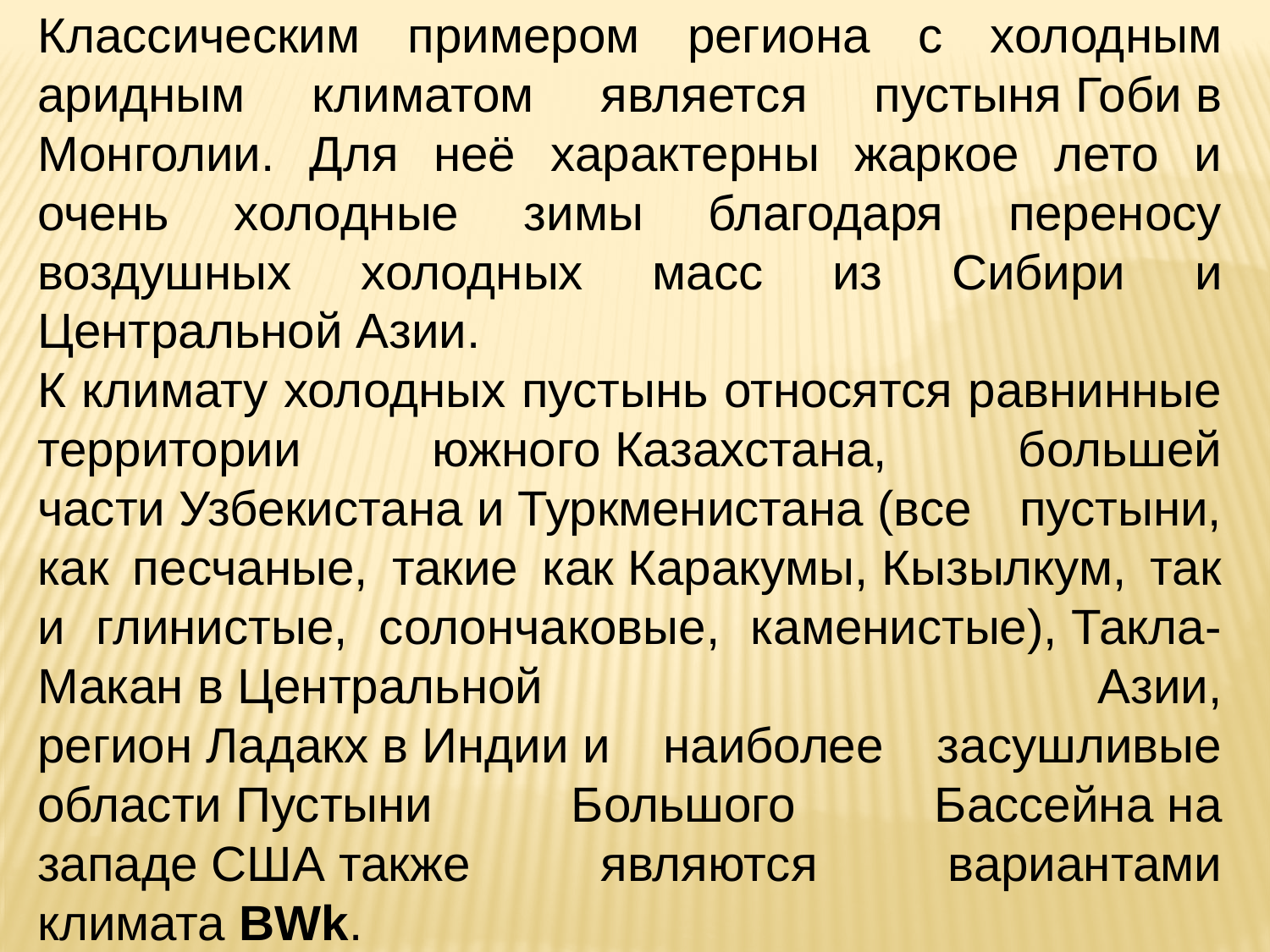

Классическим примером региона с холодным аридным климатом является пустыня Гоби в Монголии. Для неё характерны жаркое лето и очень холодные зимы благодаря переносу воздушных холодных масс из Сибири и Центральной Азии.
К климату холодных пустынь относятся равнинные территории южного Казахстана, большей части Узбекистана и Туркменистана (все пустыни, как песчаные, такие как Каракумы, Кызылкум, так и глинистые, солончаковые, каменистые), Такла- Макан в Центральной Азии, регион Ладакх в Индии и наиболее засушливые области Пустыни Большого Бассейна на западе США также являются вариантами климата BWk.